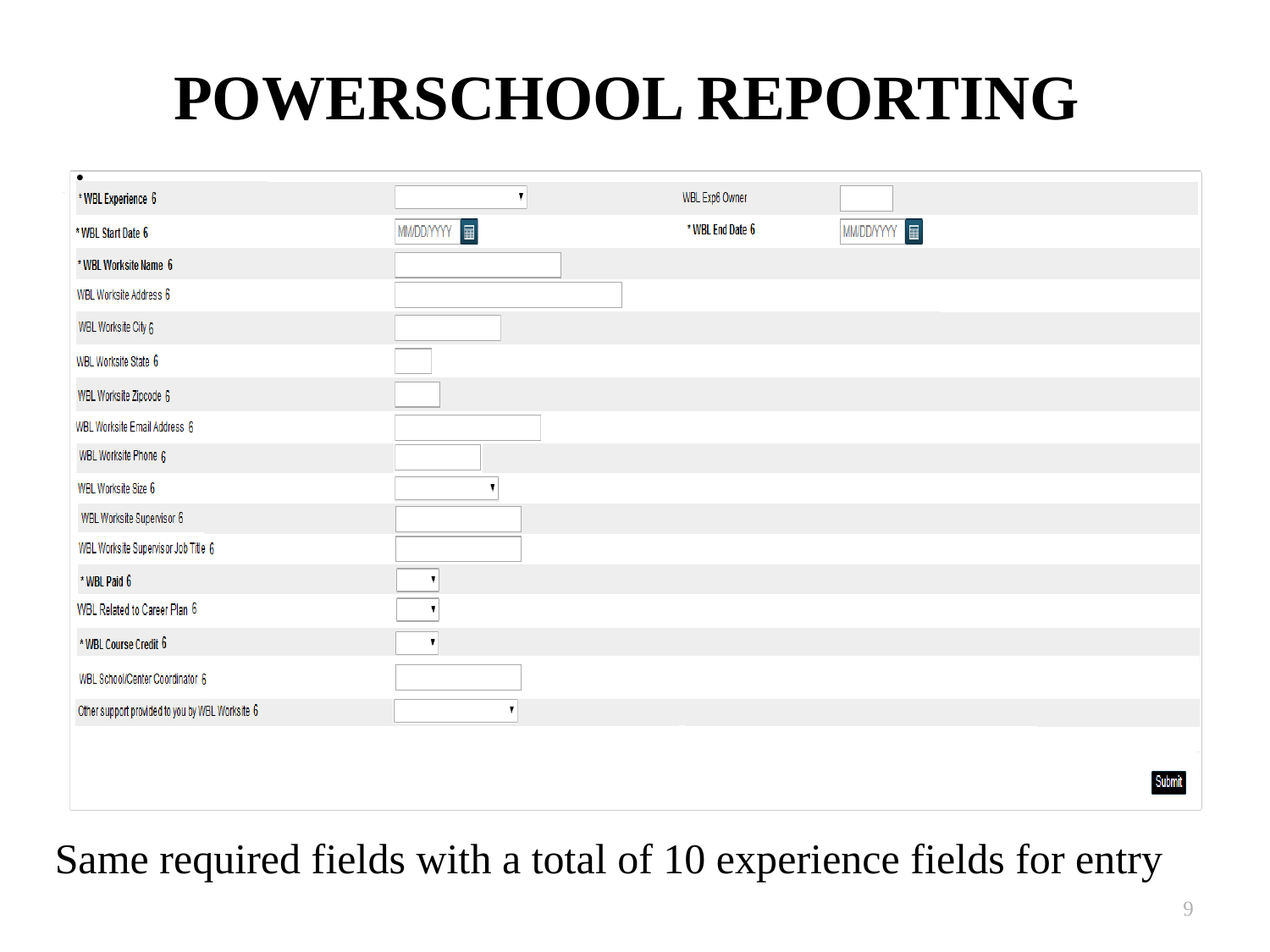

# POWERSCHOOL REPORTING

Same required fields with a total of 10 experience fields for entry
9